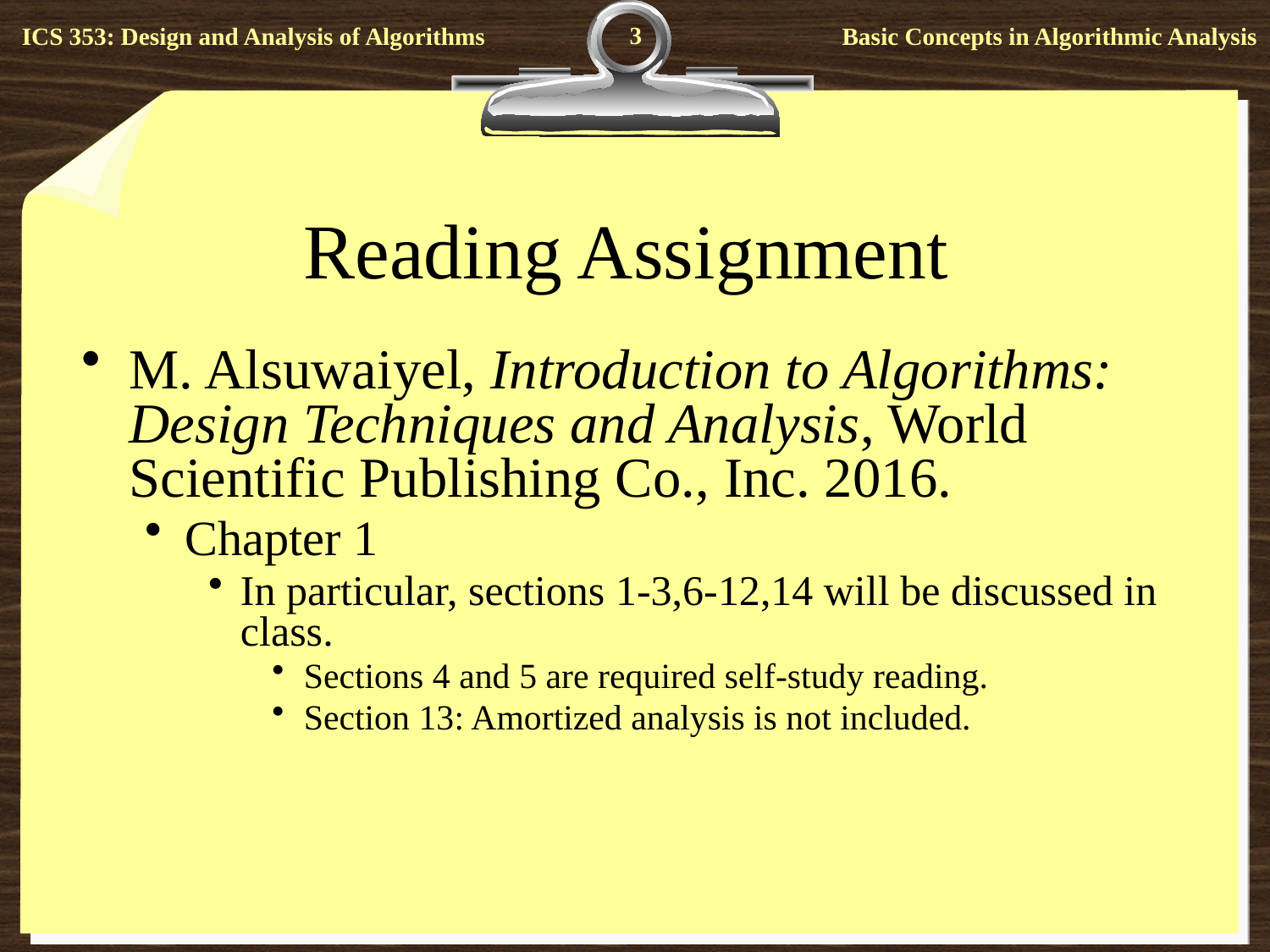

3
# Reading Assignment
M. Alsuwaiyel, Introduction to Algorithms: Design Techniques and Analysis, World Scientific Publishing Co., Inc. 2016.
Chapter 1
In particular, sections 1-3,6-12,14 will be discussed in class.
Sections 4 and 5 are required self-study reading.
Section 13: Amortized analysis is not included.